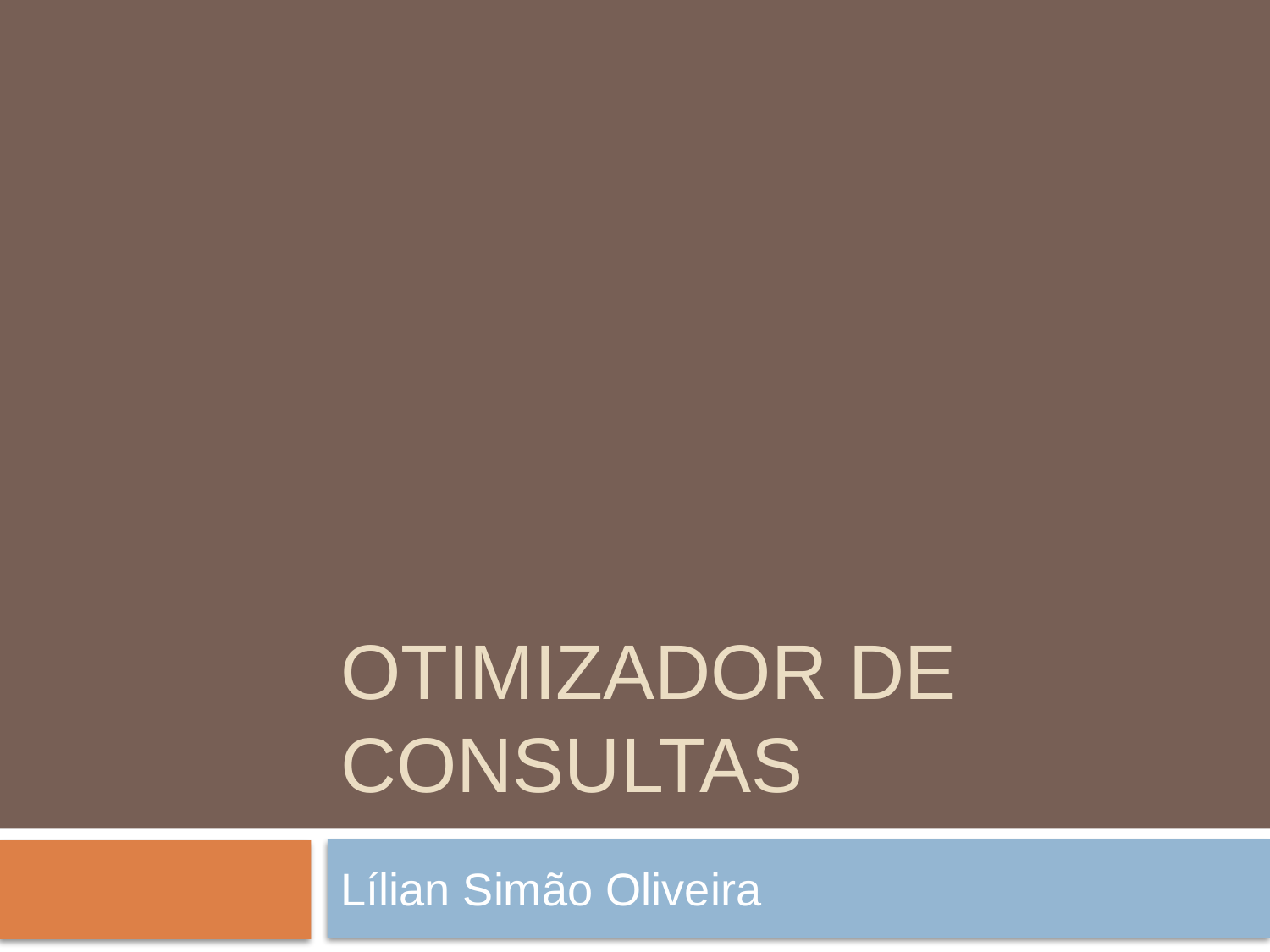

# Otimizador de consultas
Lílian Simão Oliveira